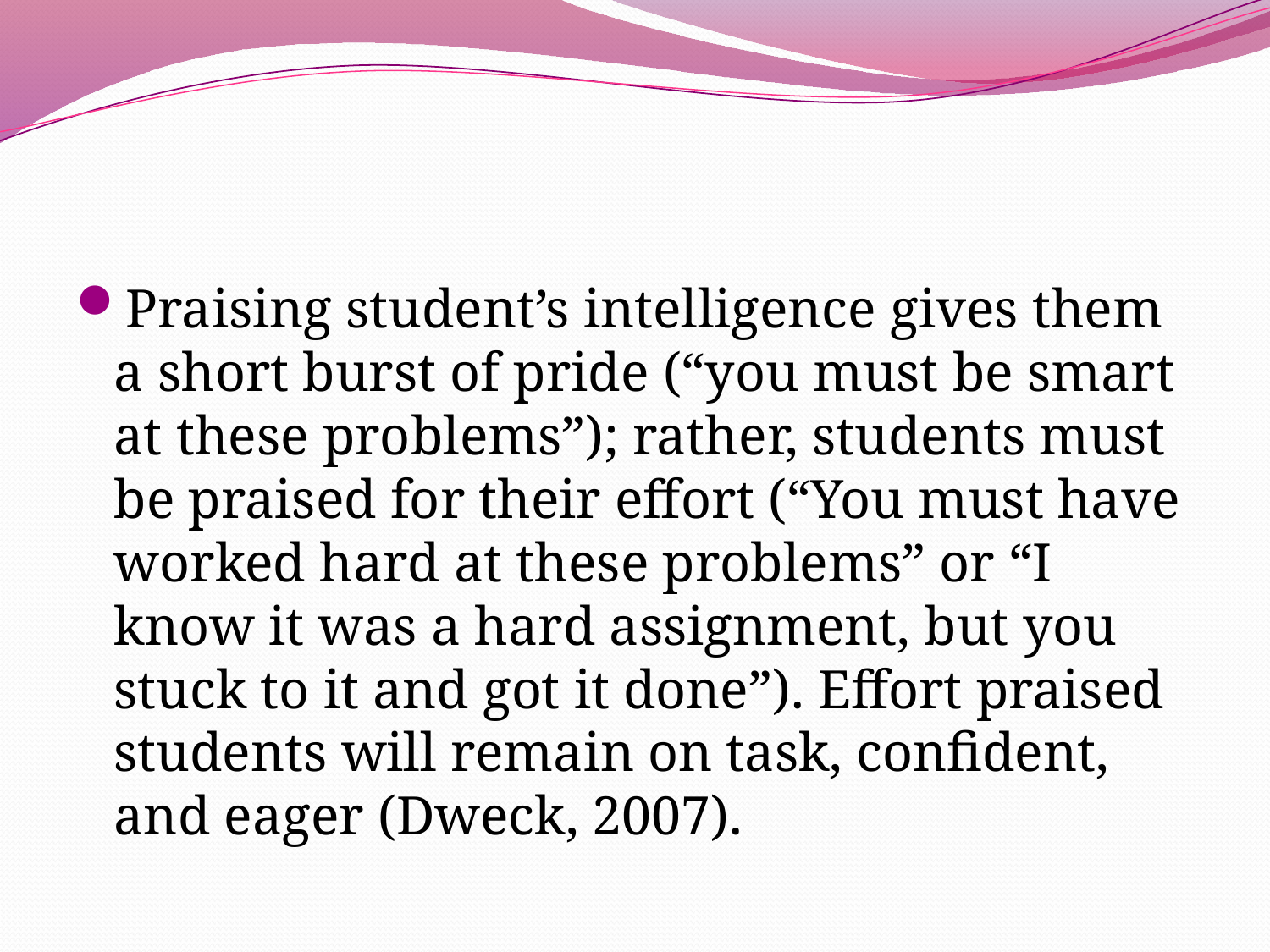

#
Praising student’s intelligence gives them a short burst of pride (“you must be smart at these problems”); rather, students must be praised for their effort (“You must have worked hard at these problems” or “I know it was a hard assignment, but you stuck to it and got it done”). Effort praised students will remain on task, confident, and eager (Dweck, 2007).